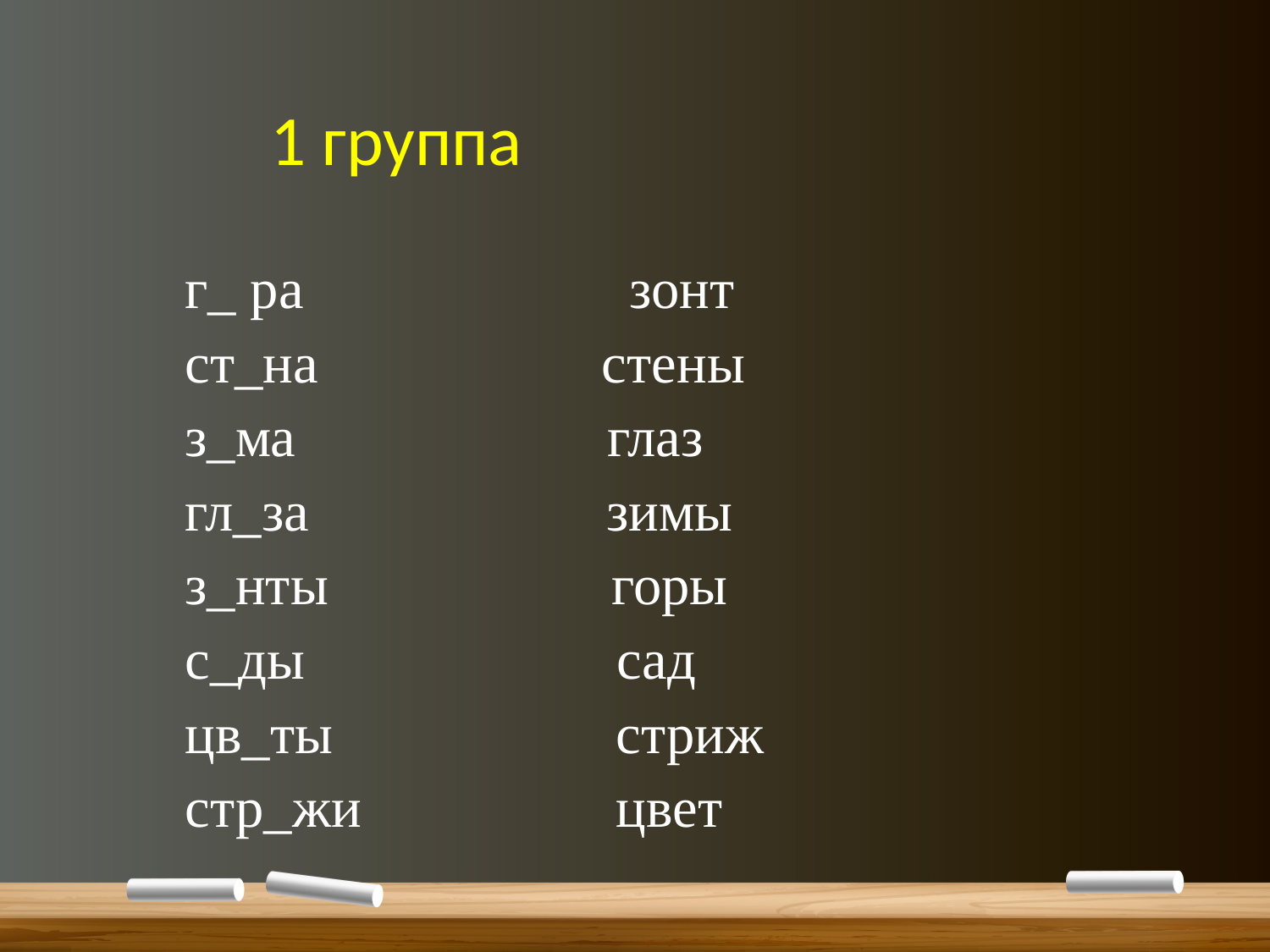

# 1 группа
          г_ ра                       зонт
      ст_на                    стены
      з_ма                      глаз
      гл_за                     зимы
      з_нты                    горы
      с_ды                      сад
      цв_ты                    стриж
      стр_жи                  цвет